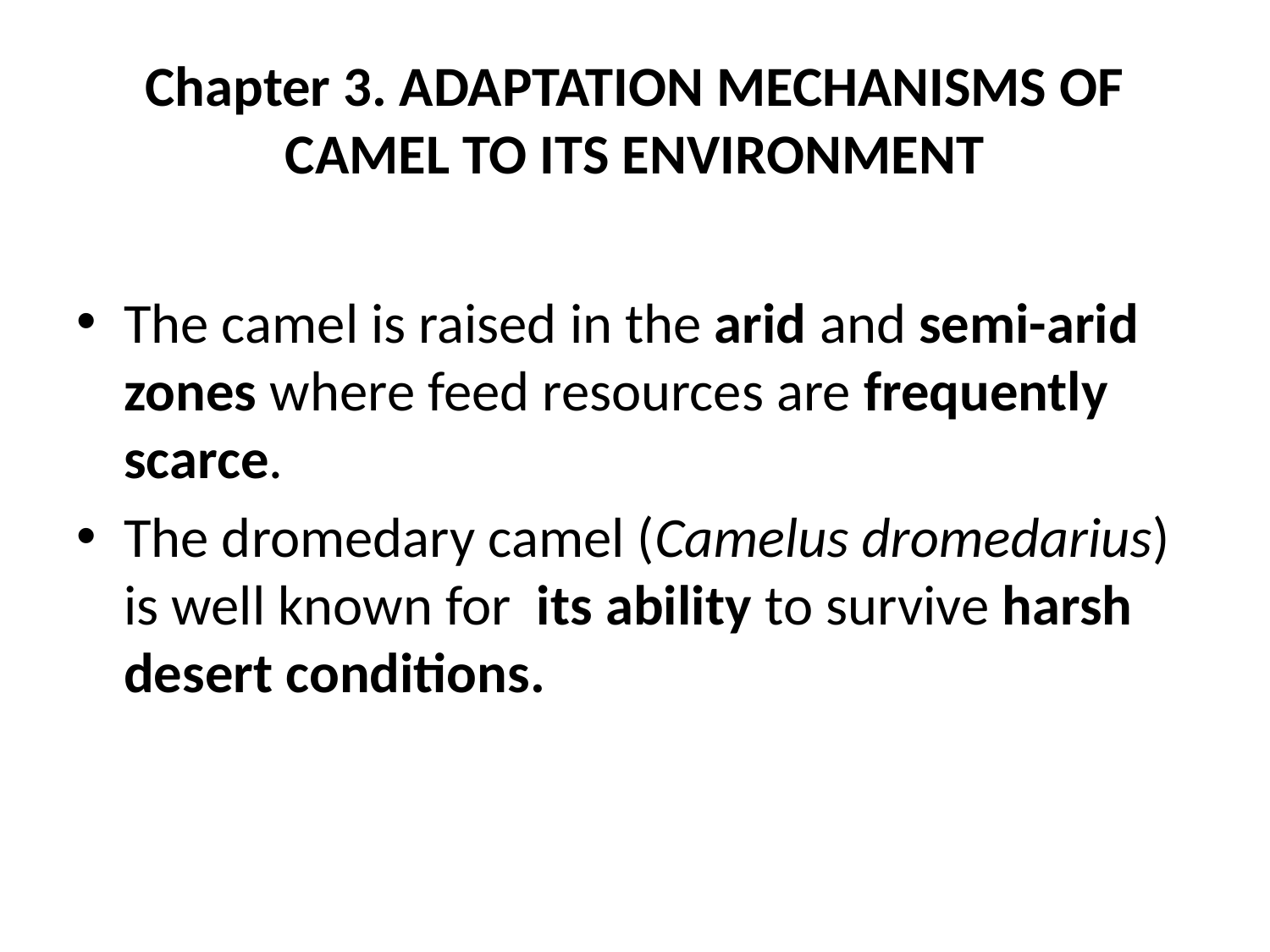

# Chapter 3. ADAPTATION MECHANISMS OF CAMEL TO ITS ENVIRONMENT

The camel is raised in the arid and semi-arid zones where feed resources are frequently scarce.
The dromedary camel (Camelus dromedarius) is well known for  its ability to survive harsh desert conditions.